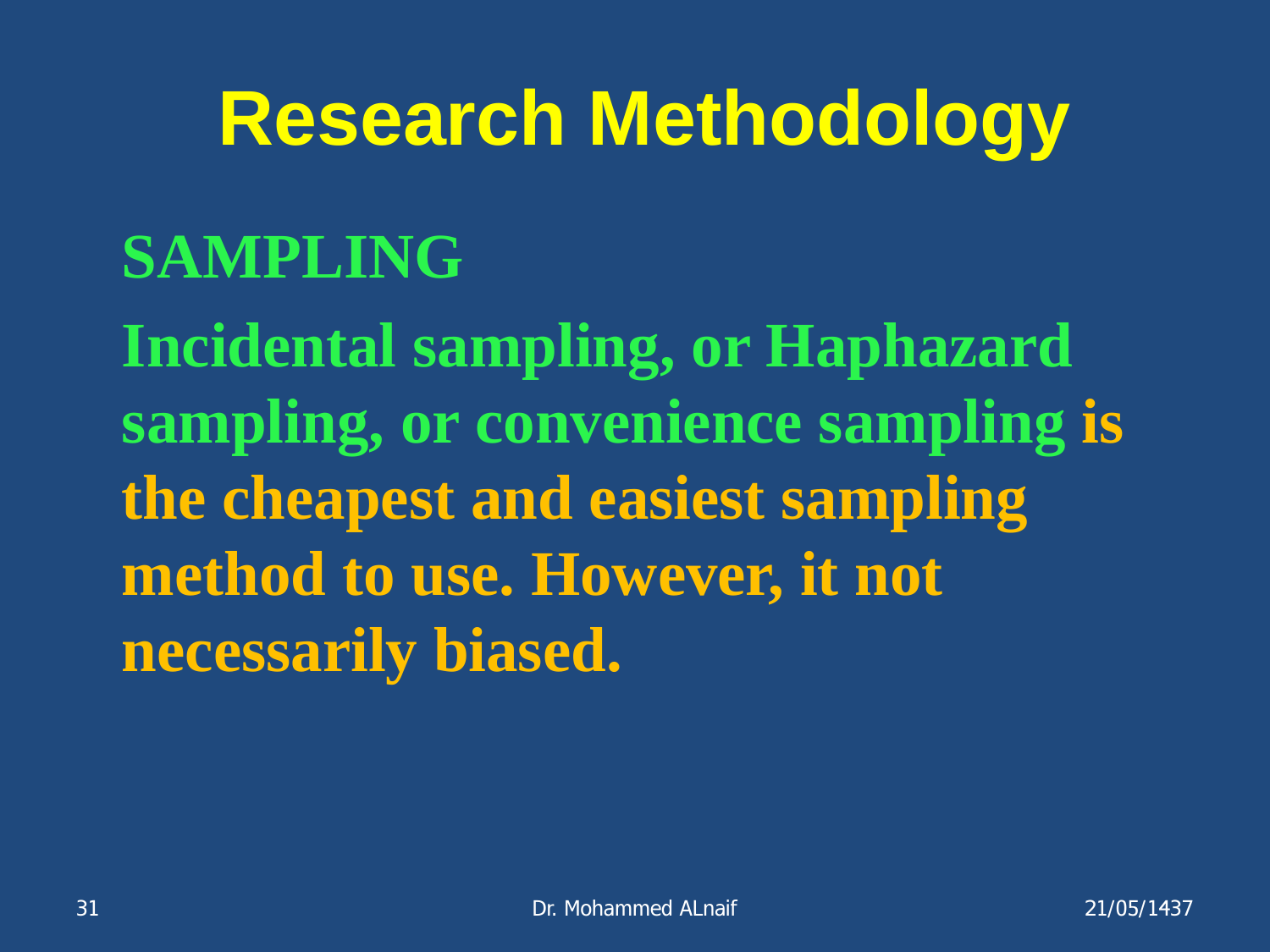

# Research Methodology
SAMPLING
Incidental sampling, or Haphazard sampling, or convenience sampling is the cheapest and easiest sampling method to use. However, it not necessarily biased.
31
Dr. Mohammed ALnaif
21/05/1437